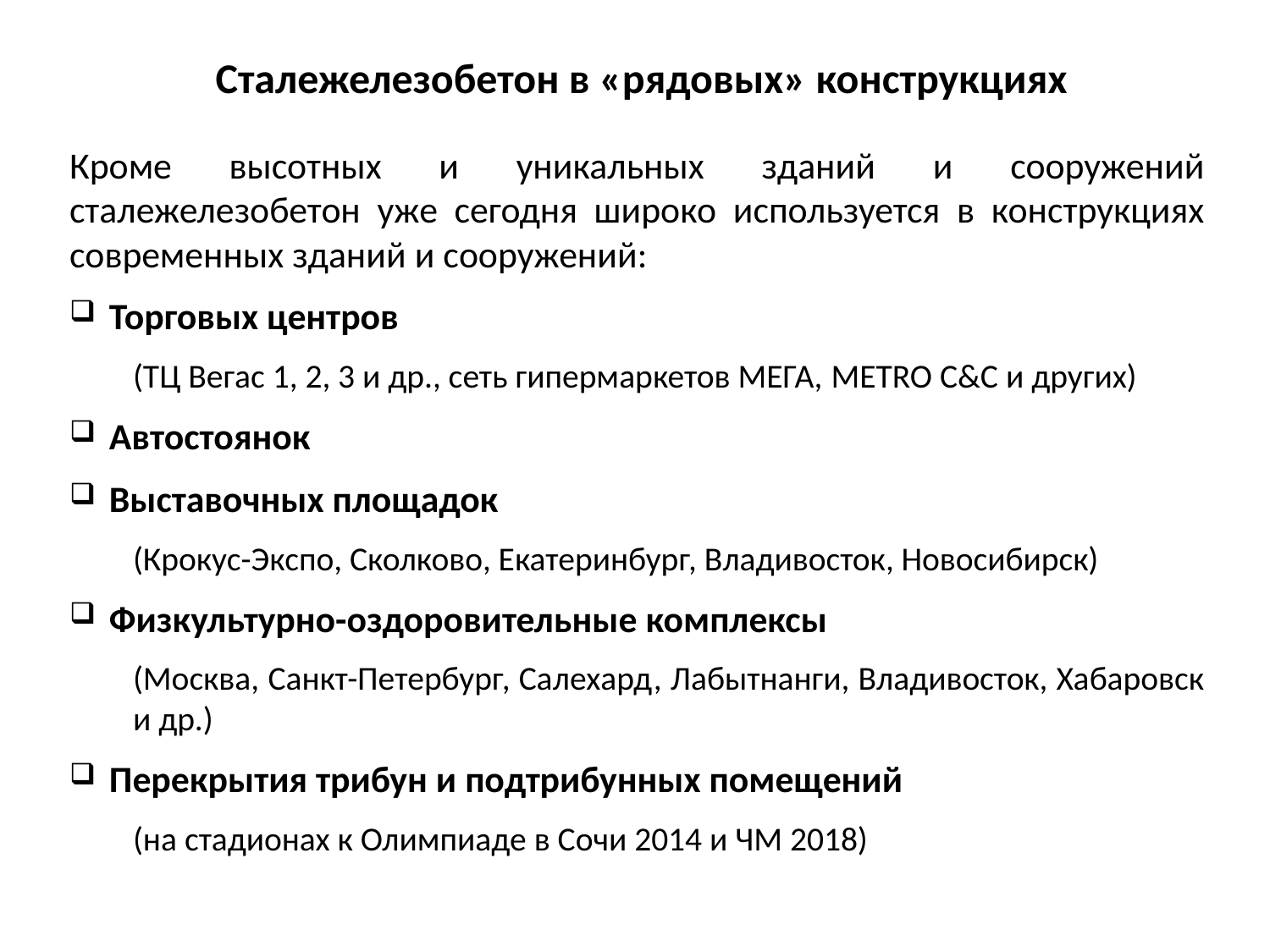

Сталежелезобетон в «рядовых» конструкциях
Кроме высотных и уникальных зданий и сооружений сталежелезобетон уже сегодня широко используется в конструкциях современных зданий и сооружений:
Торговых центров
(ТЦ Вегас 1, 2, 3 и др., сеть гипермаркетов МЕГА, METRO C&C и других)
Автостоянок
Выставочных площадок
(Крокус-Экспо, Сколково, Екатеринбург, Владивосток, Новосибирск)
Физкультурно-оздоровительные комплексы
(Москва, Санкт-Петербург, Салехард, Лабытнанги, Владивосток, Хабаровск и др.)
Перекрытия трибун и подтрибунных помещений
(на стадионах к Олимпиаде в Сочи 2014 и ЧМ 2018)